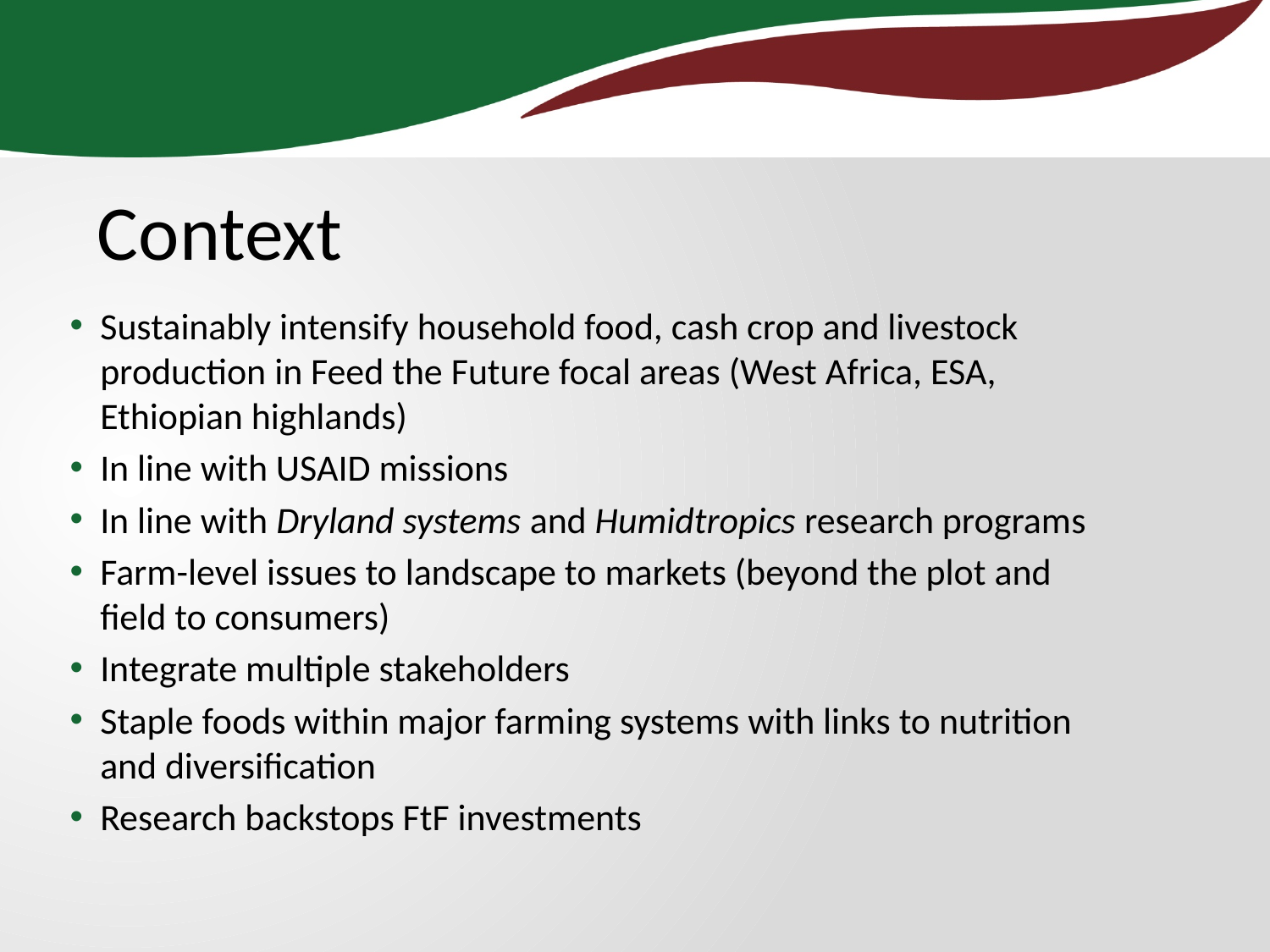

Context
Sustainably intensify household food, cash crop and livestock production in Feed the Future focal areas (West Africa, ESA, Ethiopian highlands)
In line with USAID missions
In line with Dryland systems and Humidtropics research programs
Farm-level issues to landscape to markets (beyond the plot and field to consumers)
Integrate multiple stakeholders
Staple foods within major farming systems with links to nutrition and diversification
Research backstops FtF investments